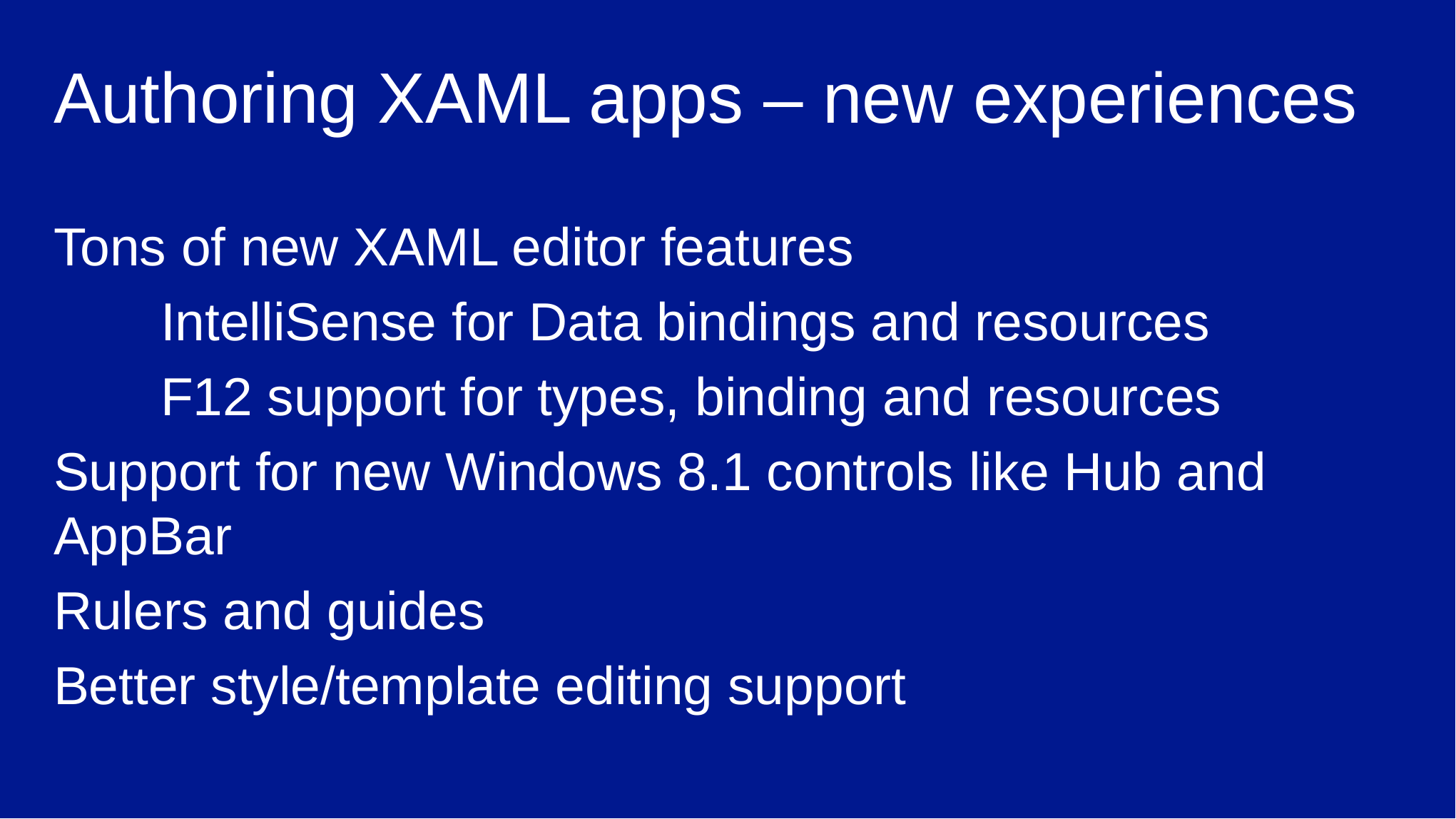

# Authoring XAML apps – new experiences
Tons of new XAML editor features
	IntelliSense for Data bindings and resources
	F12 support for types, binding and resources
Support for new Windows 8.1 controls like Hub and AppBar
Rulers and guides
Better style/template editing support